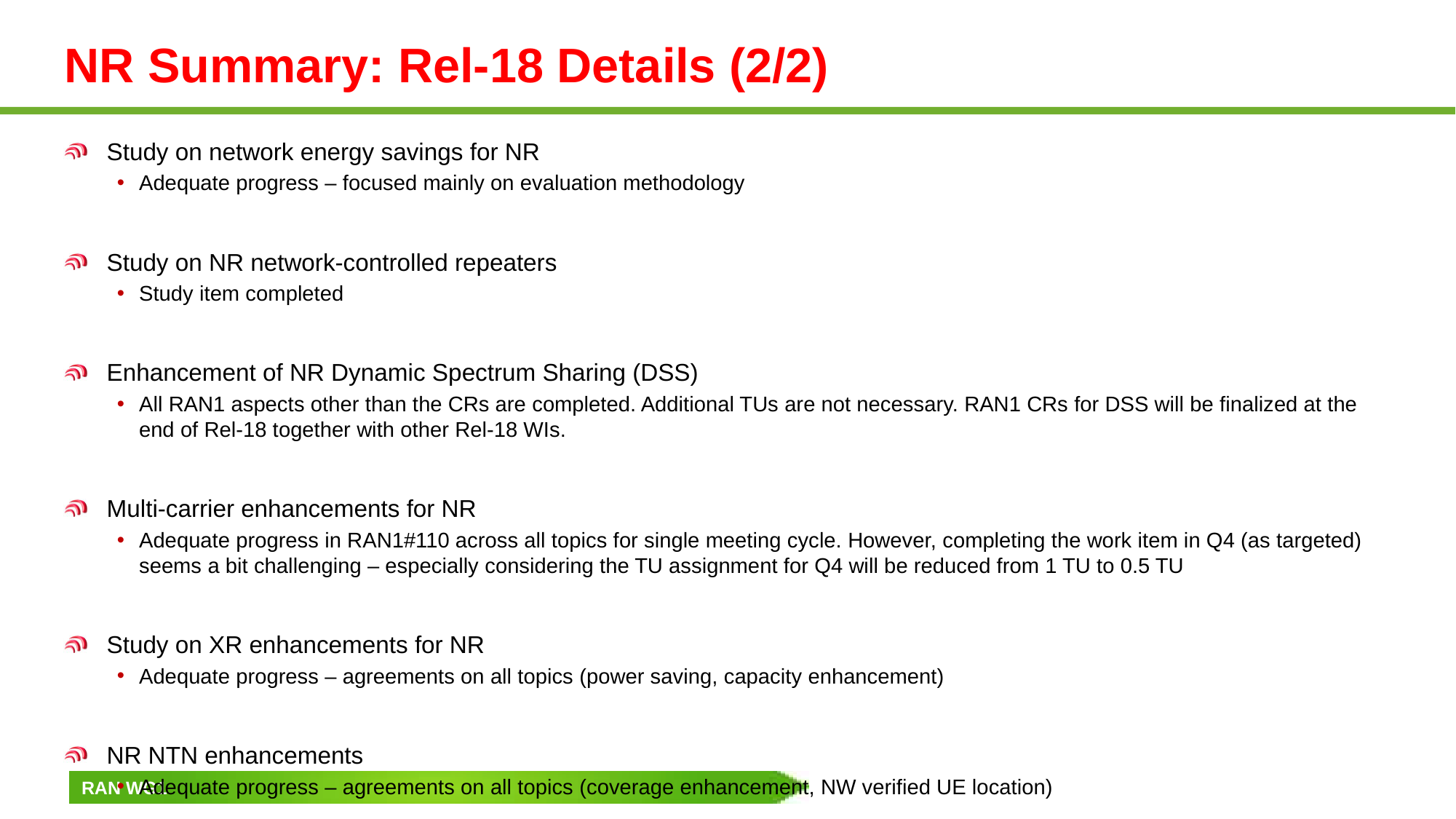

# NR Summary: Rel-18 Details (2/2)
Study on network energy savings for NR
Adequate progress – focused mainly on evaluation methodology

Study on NR network-controlled repeaters
Study item completed

Enhancement of NR Dynamic Spectrum Sharing (DSS)
All RAN1 aspects other than the CRs are completed. Additional TUs are not necessary. RAN1 CRs for DSS will be finalized at the end of Rel-18 together with other Rel-18 WIs.

Multi-carrier enhancements for NR
Adequate progress in RAN1#110 across all topics for single meeting cycle. However, completing the work item in Q4 (as targeted) seems a bit challenging – especially considering the TU assignment for Q4 will be reduced from 1 TU to 0.5 TU

Study on XR enhancements for NR
Adequate progress – agreements on all topics (power saving, capacity enhancement)

NR NTN enhancements
Adequate progress – agreements on all topics (coverage enhancement, NW verified UE location)